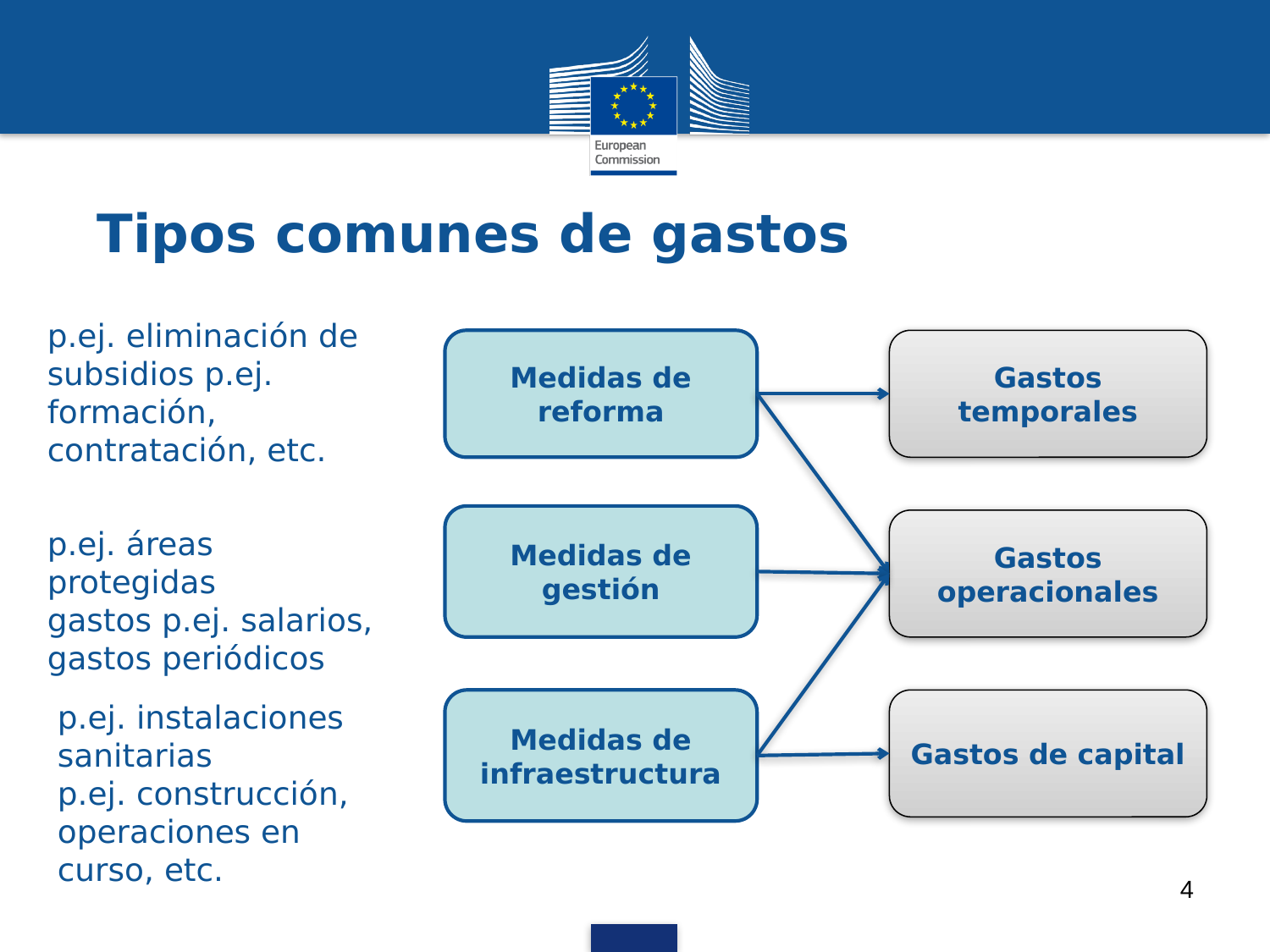

# Tipos comunes de gastos
p.ej. eliminación de subsidios p.ej. formación, contratación, etc.
Medidas de reforma
Gastos temporales
Medidas de gestión
Gastos operacionales
p.ej. áreas protegidas
gastos p.ej. salarios, gastos periódicos
Medidas de infraestructura
Gastos de capital
p.ej. instalaciones sanitarias
p.ej. construcción, operaciones en curso, etc.
4